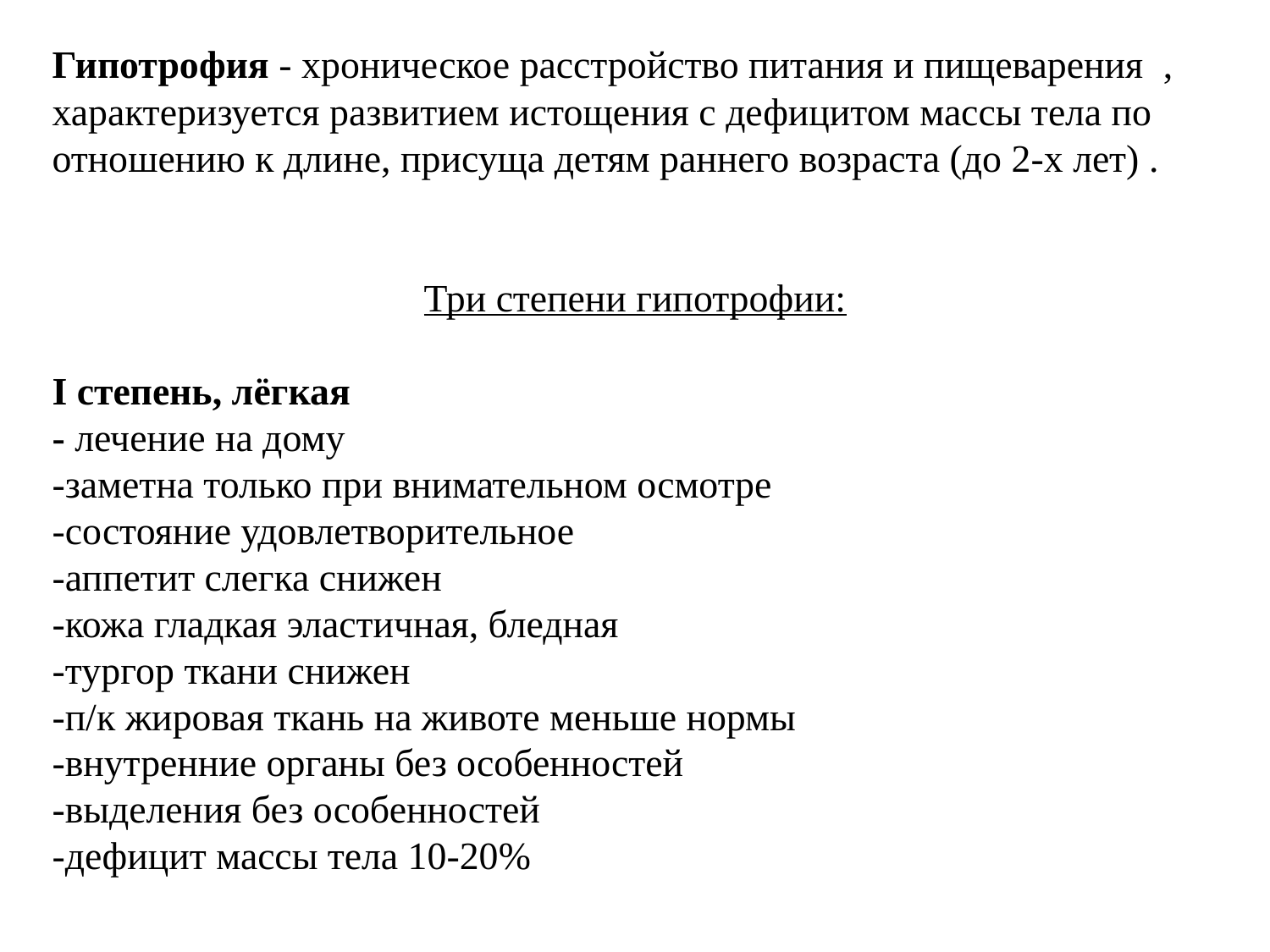

Гипотрофия - хроническое расстройство питания и пищеварения  , характеризуется развитием истощения с дефицитом массы тела по отношению к длине, присуща детям раннего возраста (до 2-х лет) .

Три степени гипотрофии:

I степень, лёгкая
- лечение на дому
-заметна только при внимательном осмотре
-состояние удовлетворительное
-аппетит слегка снижен
-кожа гладкая эластичная, бледная
-тургор ткани снижен
-п/к жировая ткань на животе меньше нормы
-внутренние органы без особенностей
-выделения без особенностей
-дефицит массы тела 10-20%